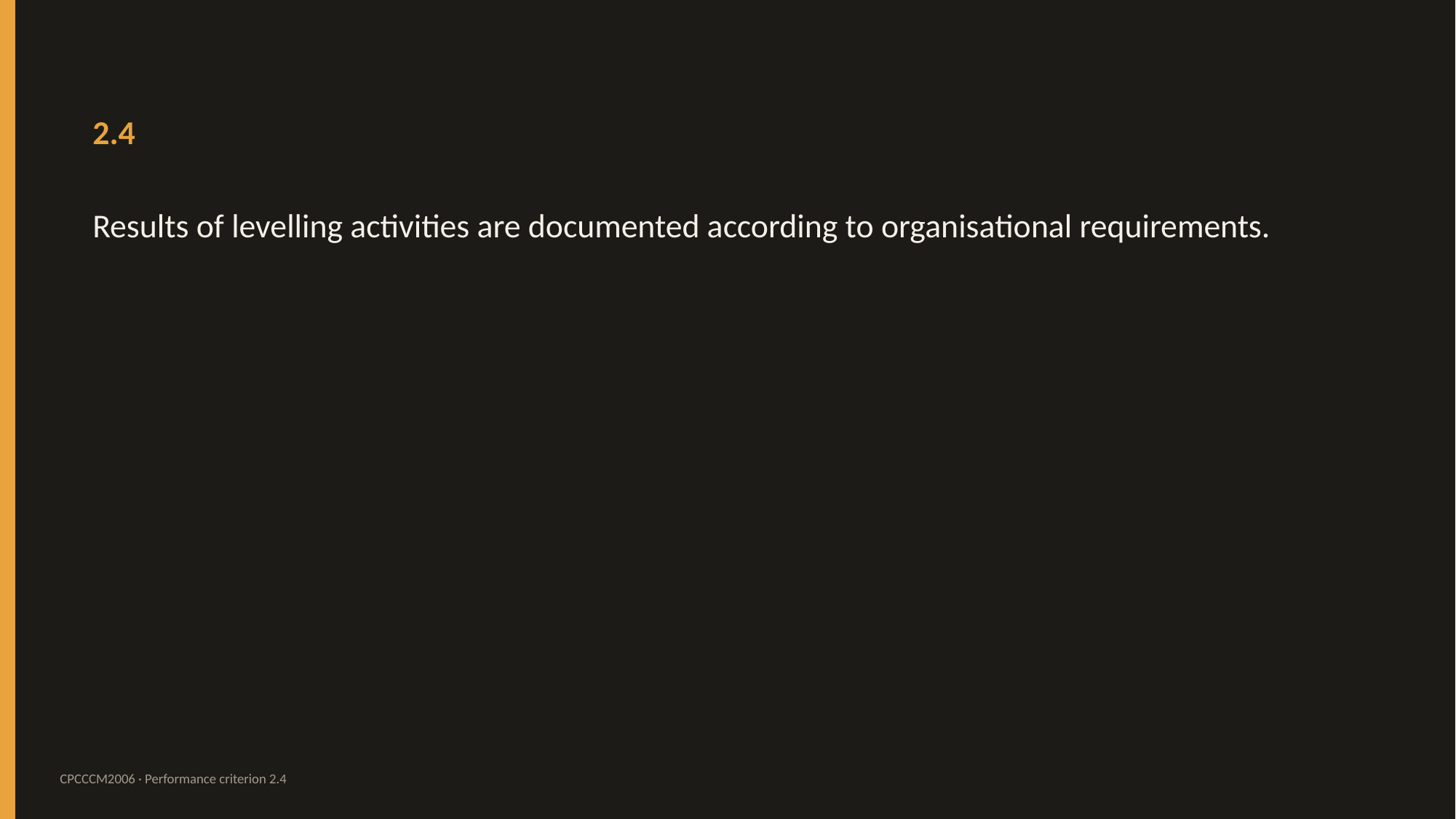

2.4
Results of levelling activities are documented according to organisational requirements.
CPCCCM2006 · Performance criterion 2.4